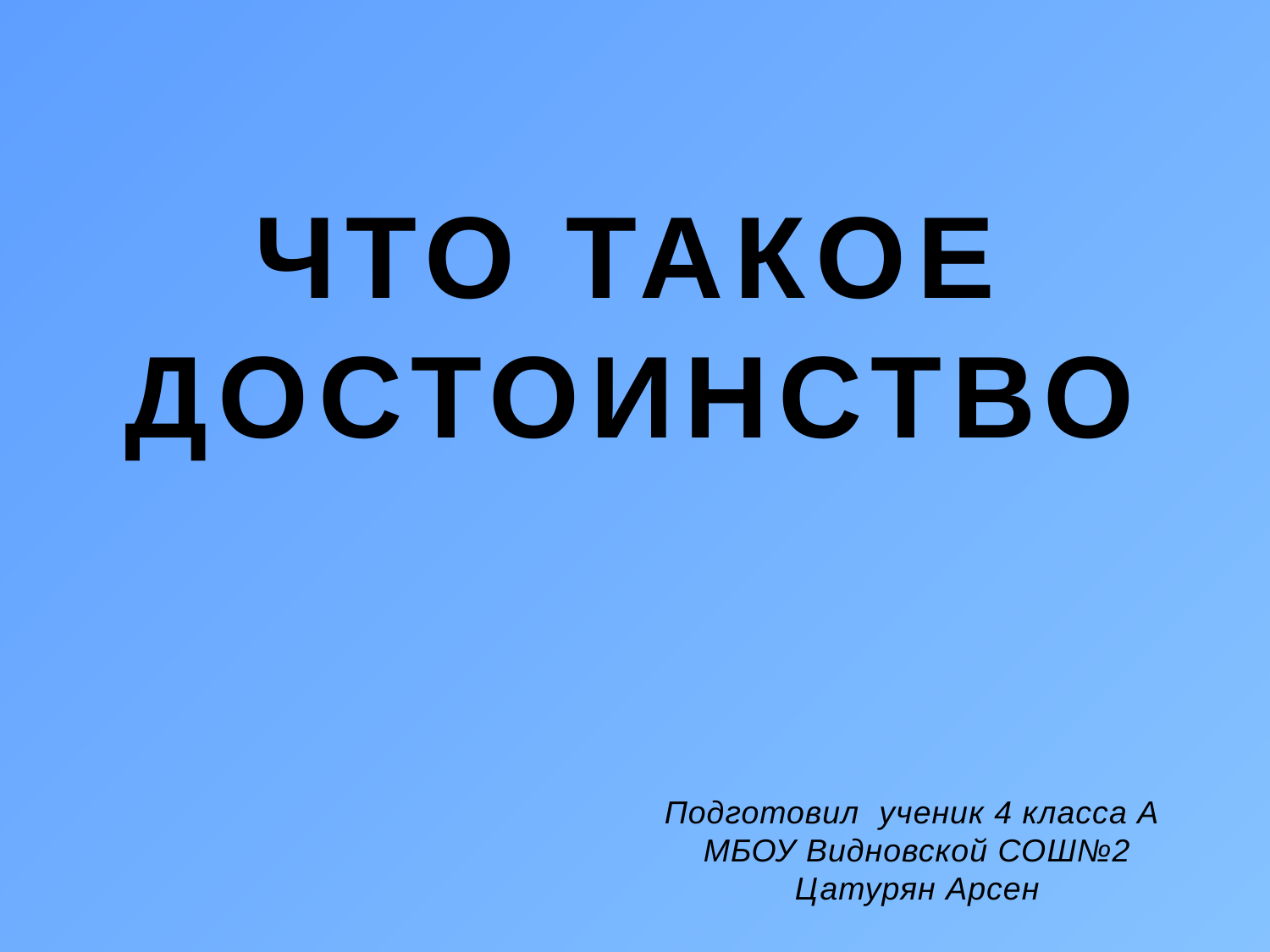

ЧТО ТАКОЕ ДОСТОИНСТВО
Подготовил  ученик 4 класса А
 МБОУ Видновской СОШ№2
 Цатурян Арсен